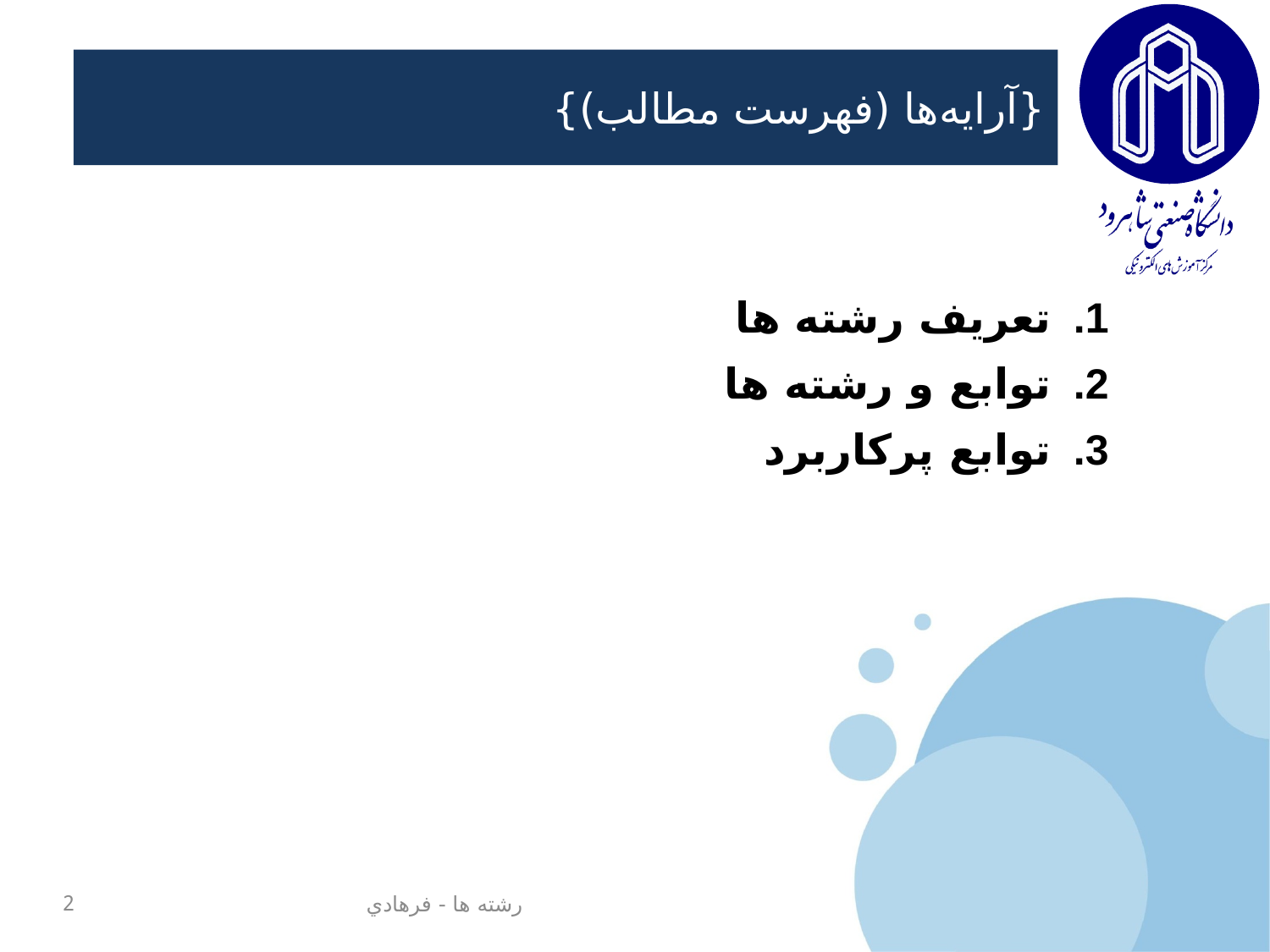

# {آرايه‌ها (فهرست مطالب)}
تعریف رشته ها
توابع و رشته ها
توابع پرکاربرد
2
رشته ها - فرهادي